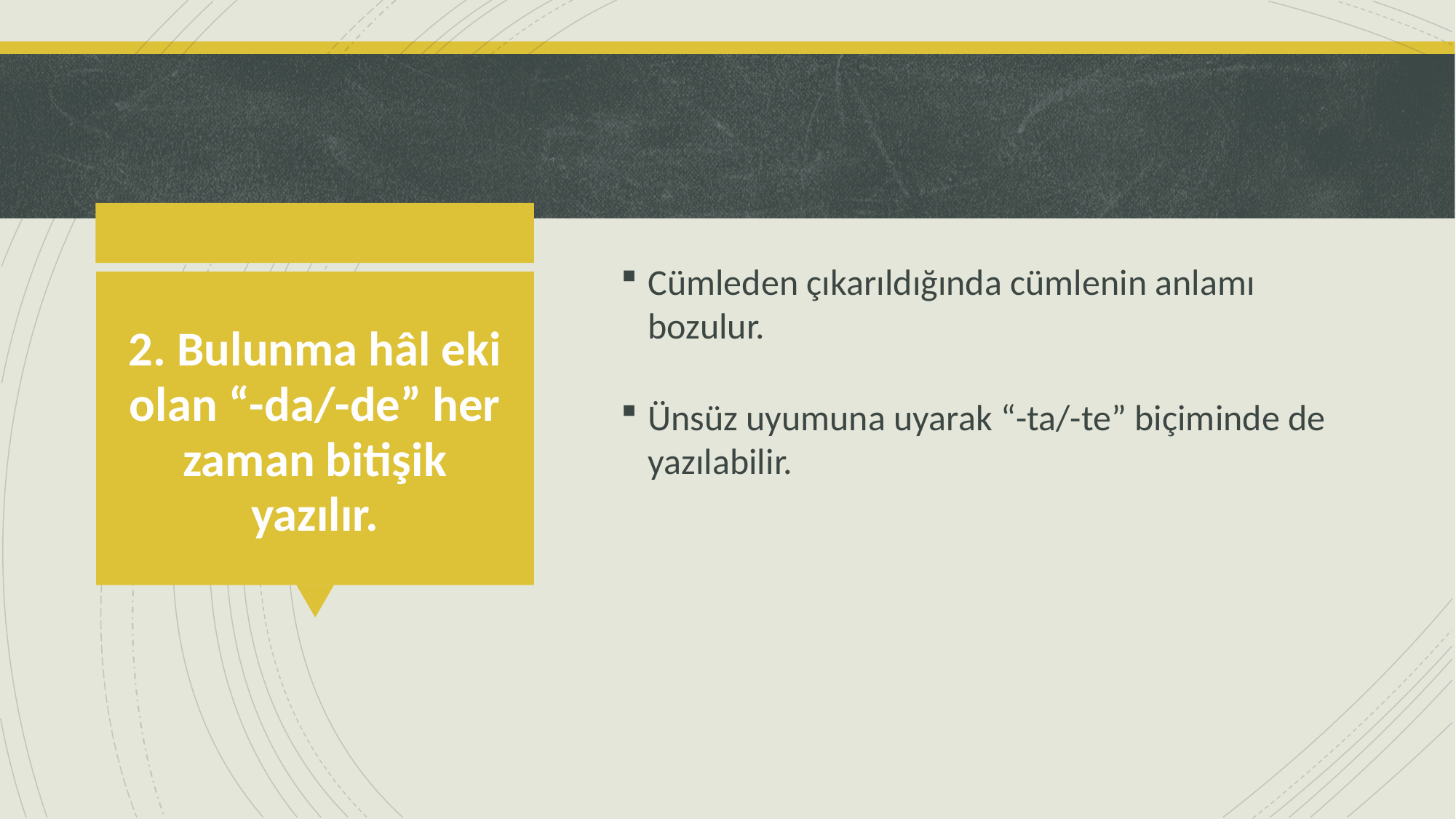

Cümleden çıkarıldığında cümlenin anlamı bozulur.
# 2. Bulunma hâl eki olan “-da/-de” her zaman bitişik yazılır.
Ünsüz uyumuna uyarak “-ta/-te” biçiminde de yazılabilir.